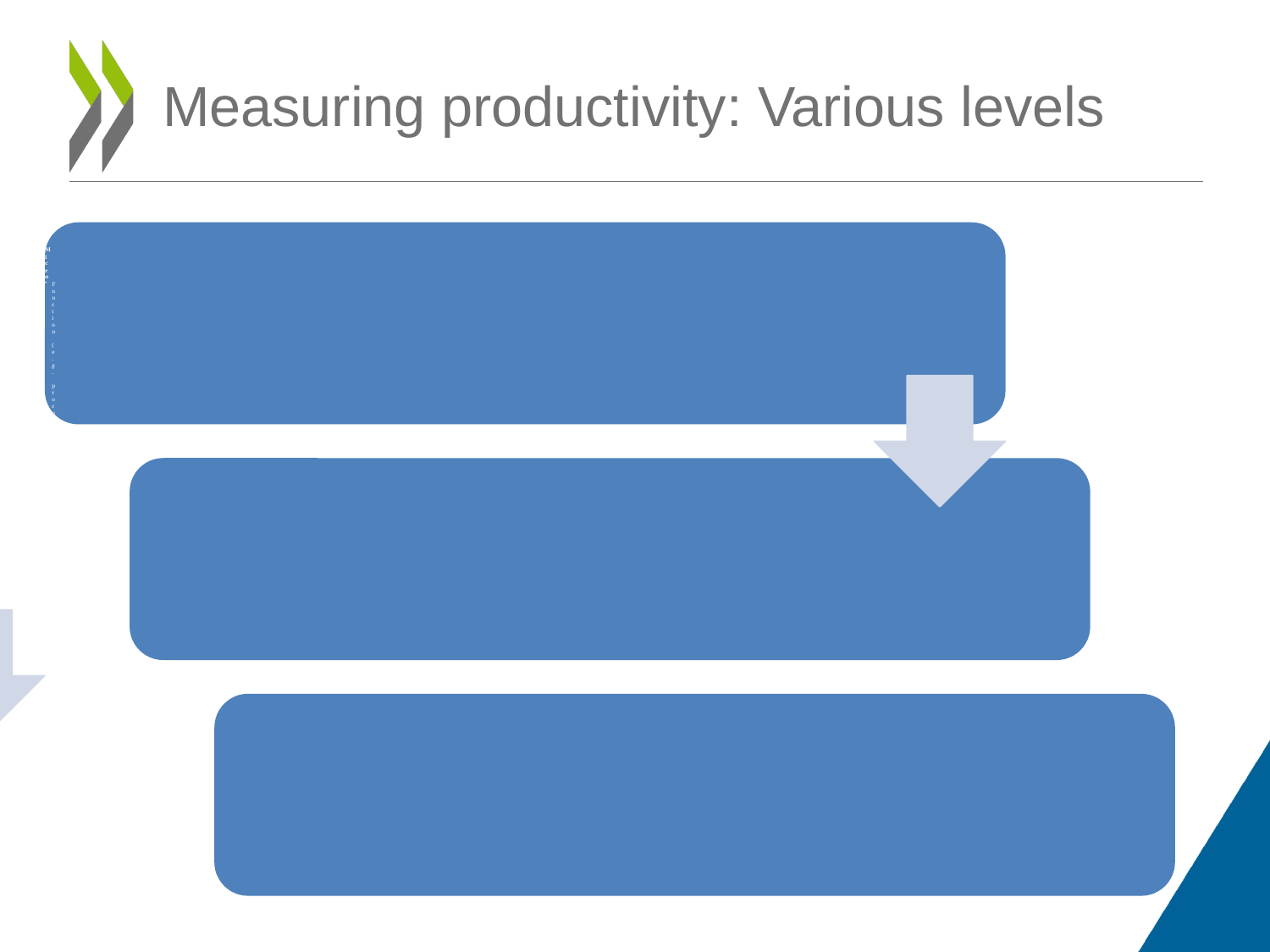

# Measuring productivity: Various levels
Meso
Micro
Function (e.g. procurement, regulatory management)
Organization  (e.g. hospital, school)